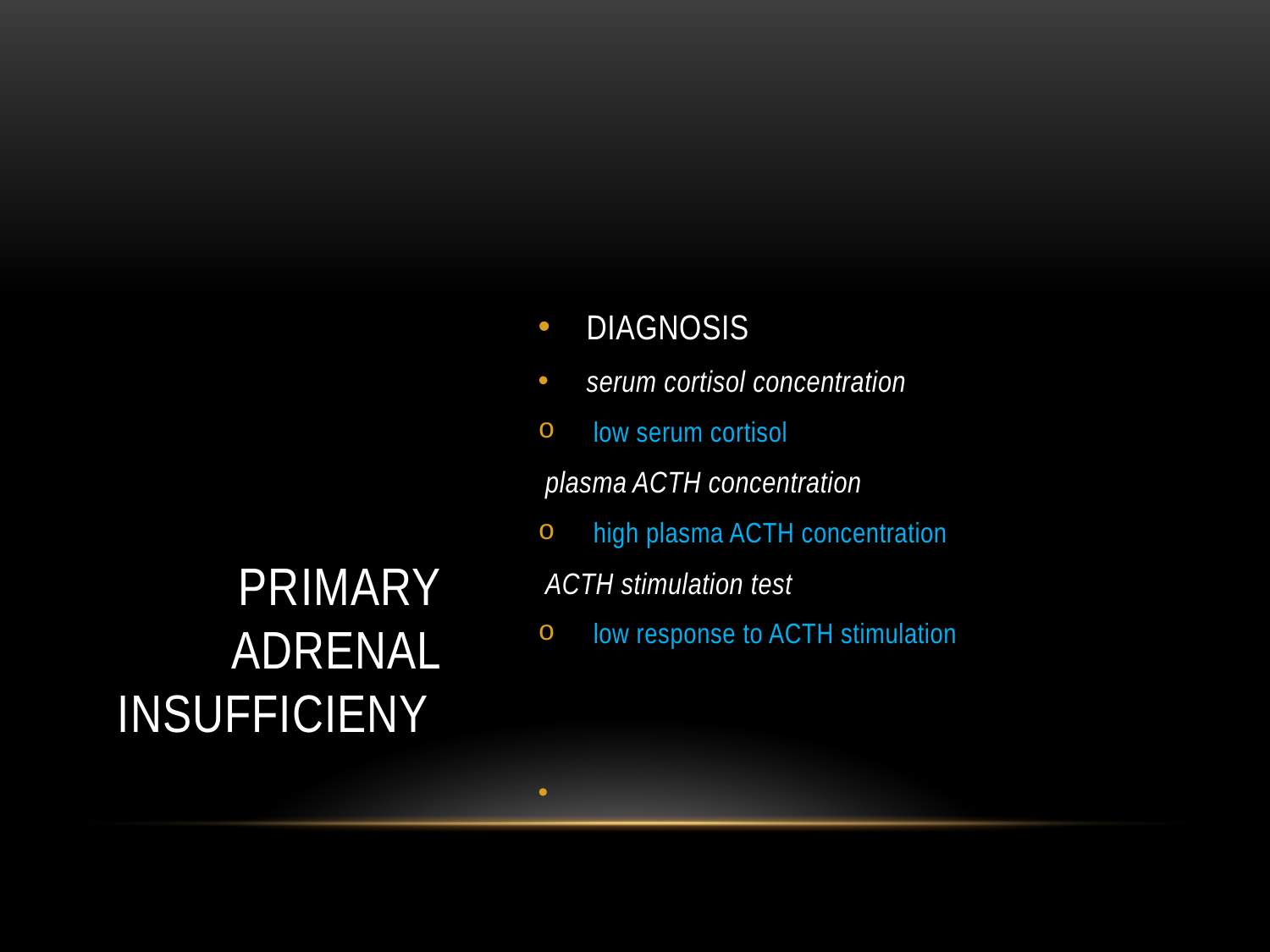

# Primary adrenal insufficieny
DIAGNOSIS
serum cortisol concentration
 low serum cortisol
 plasma ACTH concentration
 high plasma ACTH concentration
 ACTH stimulation test
 low response to ACTH stimulation